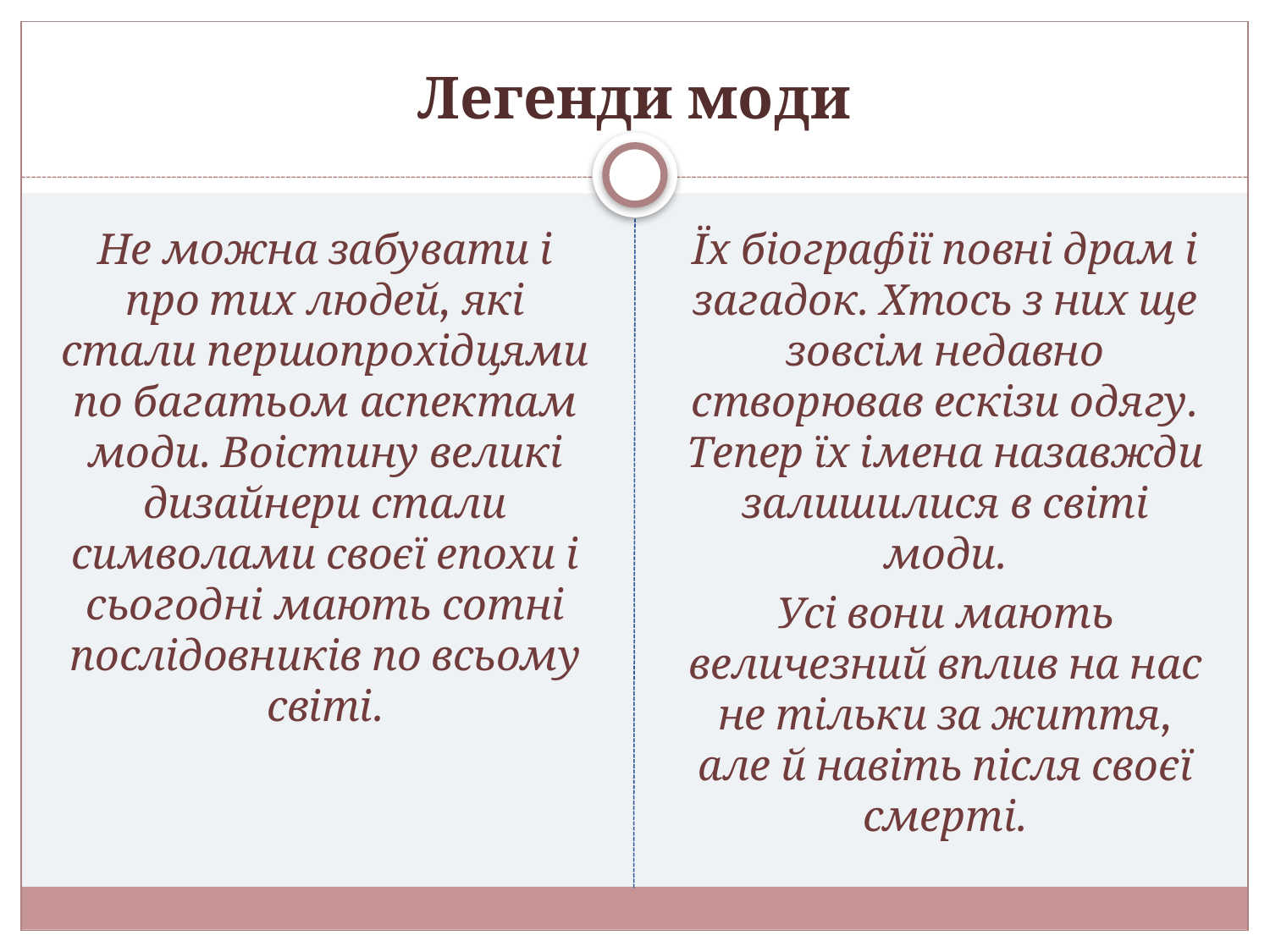

# Легенди моди
Не можна забувати і про тих людей, які стали першопрохідцями по багатьом аспектам моди. Воістину великі дизайнери стали символами своєї епохи і сьогодні мають сотні послідовників по всьому світі.
Їх біографії повні драм і загадок. Хтось з них ще зовсім недавно створював ескізи одягу. Тепер їх імена назавжди залишилися в світі моди.
Усі вони мають величезний вплив на нас не тільки за життя, але й навіть після своєї смерті.